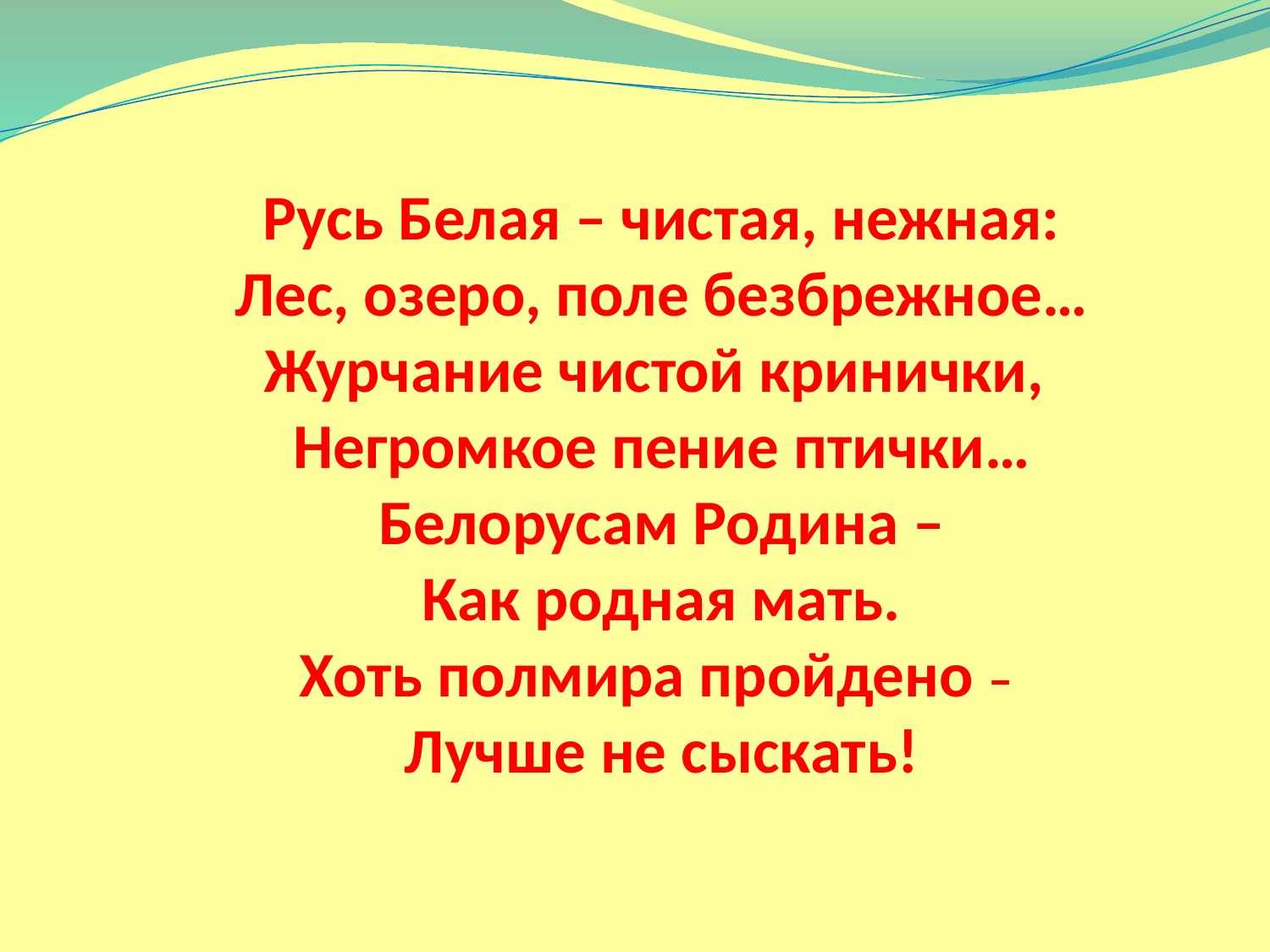

# Русь Белая – чистая, нежная: Лес, озеро, поле безбрежное… Журчание чистой кринички, Негромкое пение птички… Белорусам Родина – Как родная мать. Хоть полмира пройдено – Лучше не сыскать!